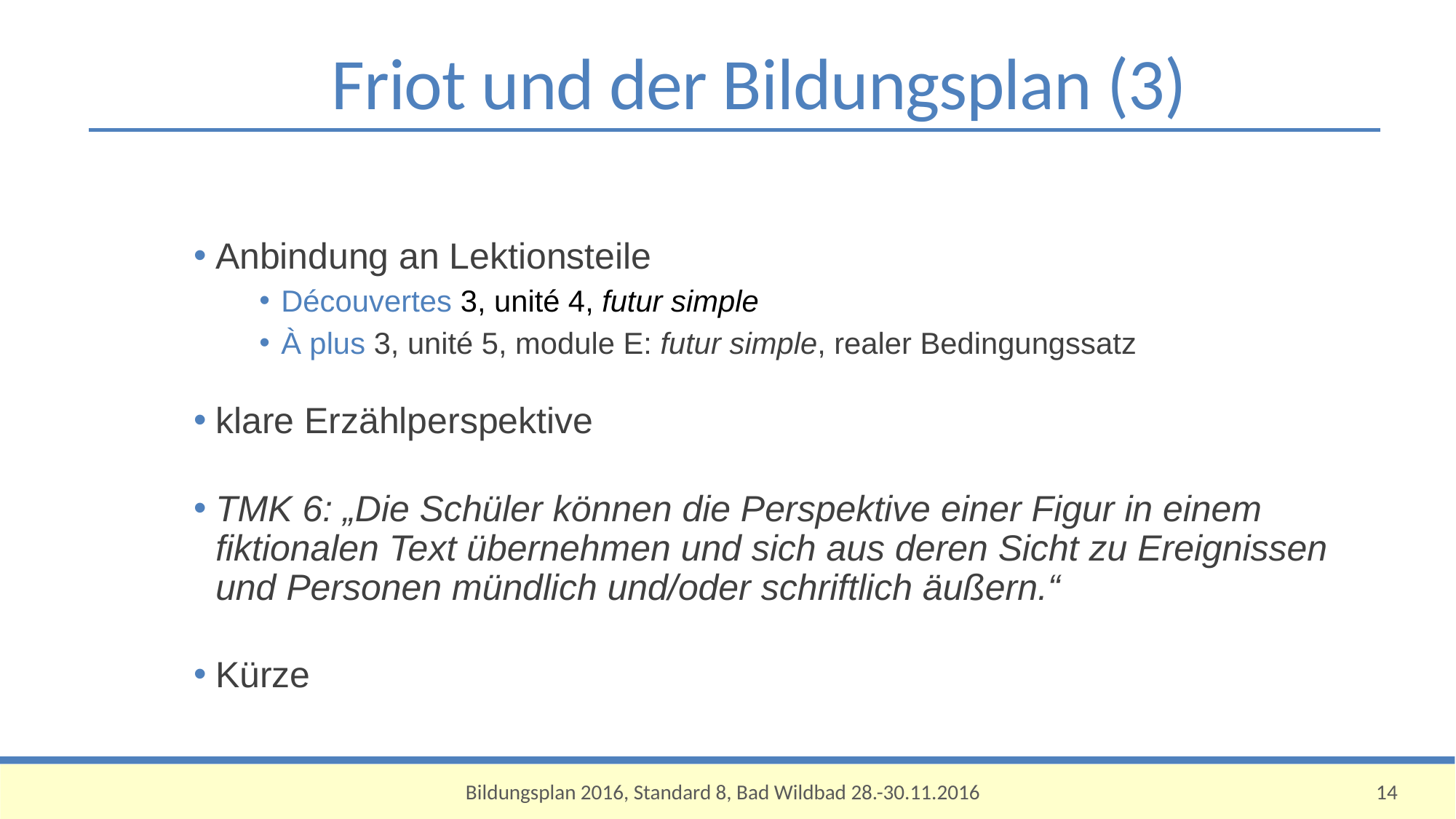

Friot und der Bildungsplan (3)

Anbindung an Lektionsteile
Découvertes 3, unité 4, futur simple
À plus 3, unité 5, module E: futur simple, realer Bedingungssatz
klare Erzählperspektive
TMK 6: „Die Schüler können die Perspektive einer Figur in einem fiktionalen Text übernehmen und sich aus deren Sicht zu Ereignissen und Personen mündlich und/oder schriftlich äußern.“
Kürze